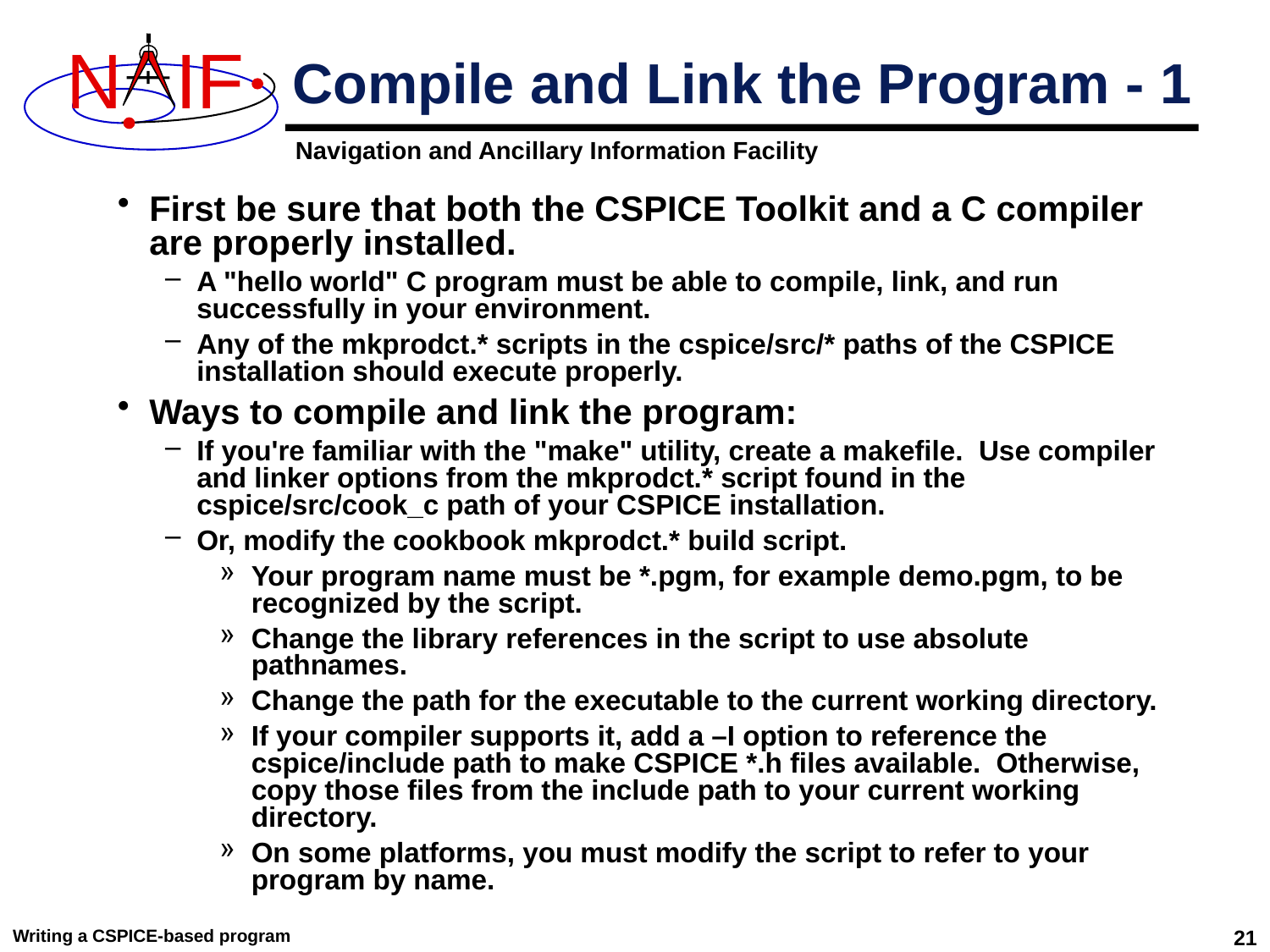

# Compile and Link the Program - 1
First be sure that both the CSPICE Toolkit and a C compiler are properly installed.
A "hello world" C program must be able to compile, link, and run successfully in your environment.
Any of the mkprodct.* scripts in the cspice/src/* paths of the CSPICE installation should execute properly.
Ways to compile and link the program:
If you're familiar with the "make" utility, create a makefile.  Use compiler and linker options from the mkprodct.* script found in the cspice/src/cook_c path of your CSPICE installation.
Or, modify the cookbook mkprodct.* build script.
Your program name must be *.pgm, for example demo.pgm, to be recognized by the script.
Change the library references in the script to use absolute pathnames.
Change the path for the executable to the current working directory.
If your compiler supports it, add a –I option to reference the cspice/include path to make CSPICE *.h files available.  Otherwise, copy those files from the include path to your current working directory.
On some platforms, you must modify the script to refer to your program by name.

Writing a CSPICE-based program
21